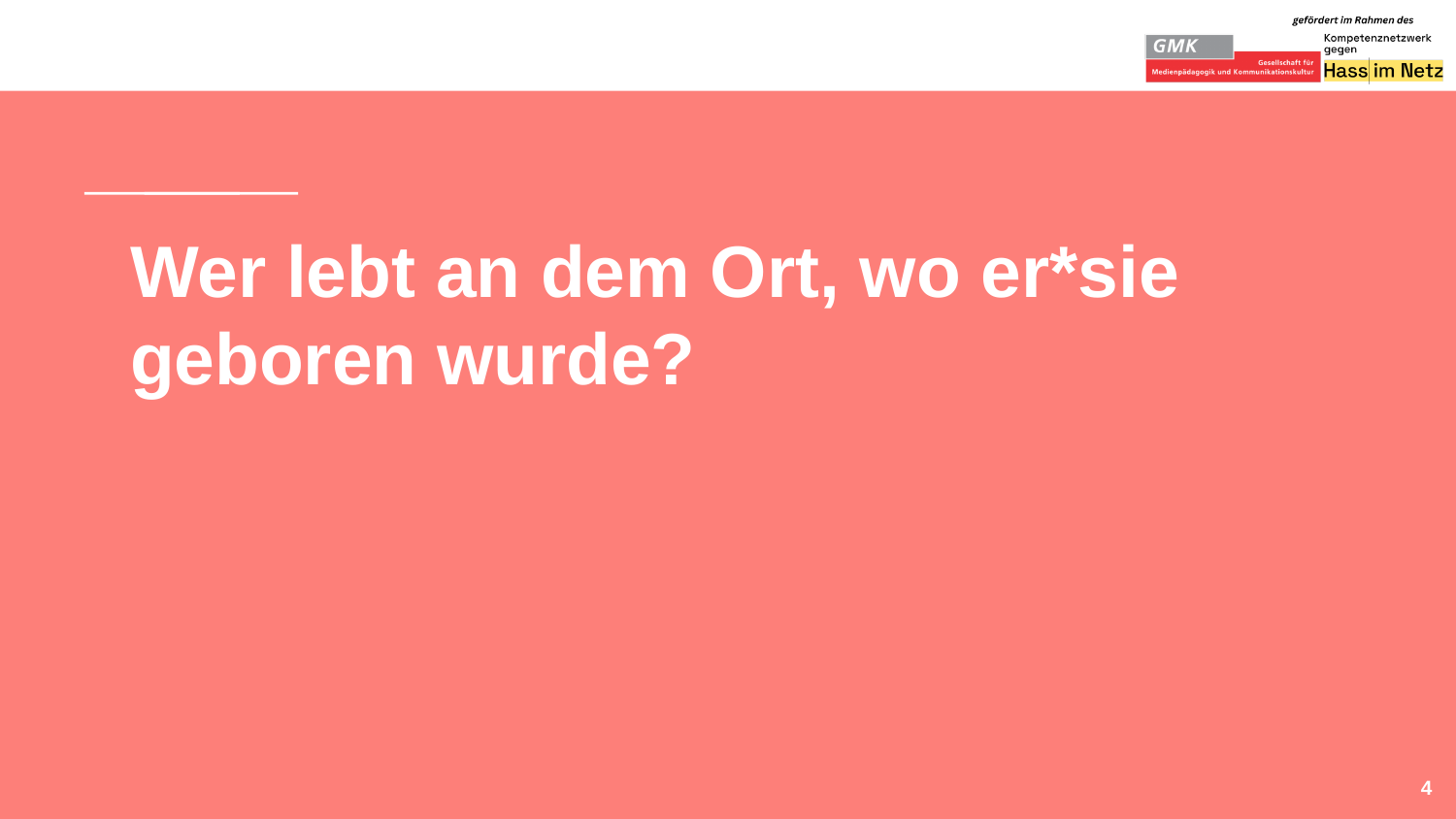

# Wer lebt an dem Ort, wo er*sie geboren wurde?
4